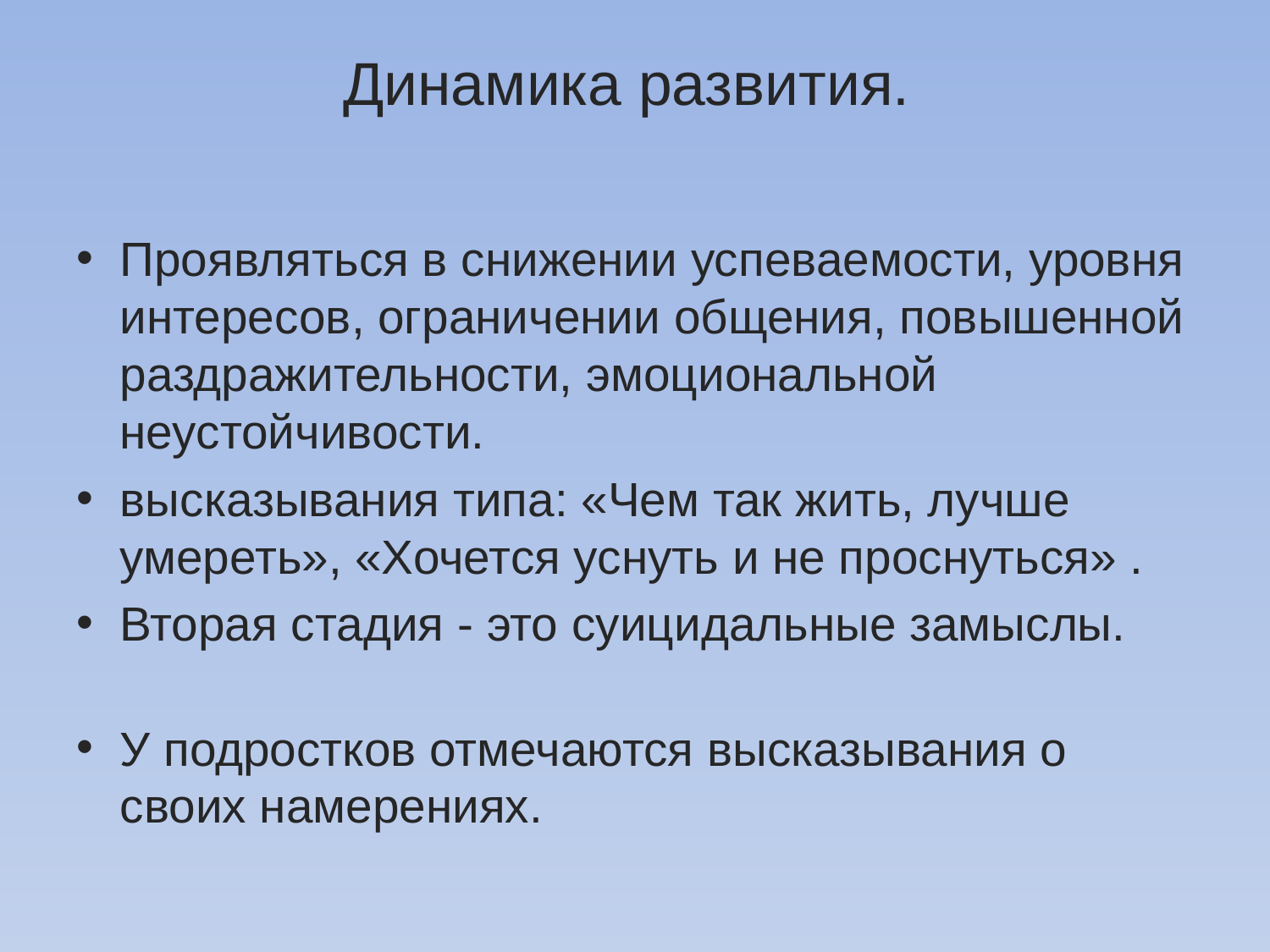

# Динамика развития.
Проявляться в снижении успеваемости, уровня интересов, ограничении общения, повышенной раздражительности, эмоциональной неустойчивости.
высказывания типа: «Чем так жить, лучше умереть», «Хочется уснуть и не проснуться» .
Вторая стадия - это суицидальные замыслы.
У подростков отмечаются высказывания о своих намерениях.